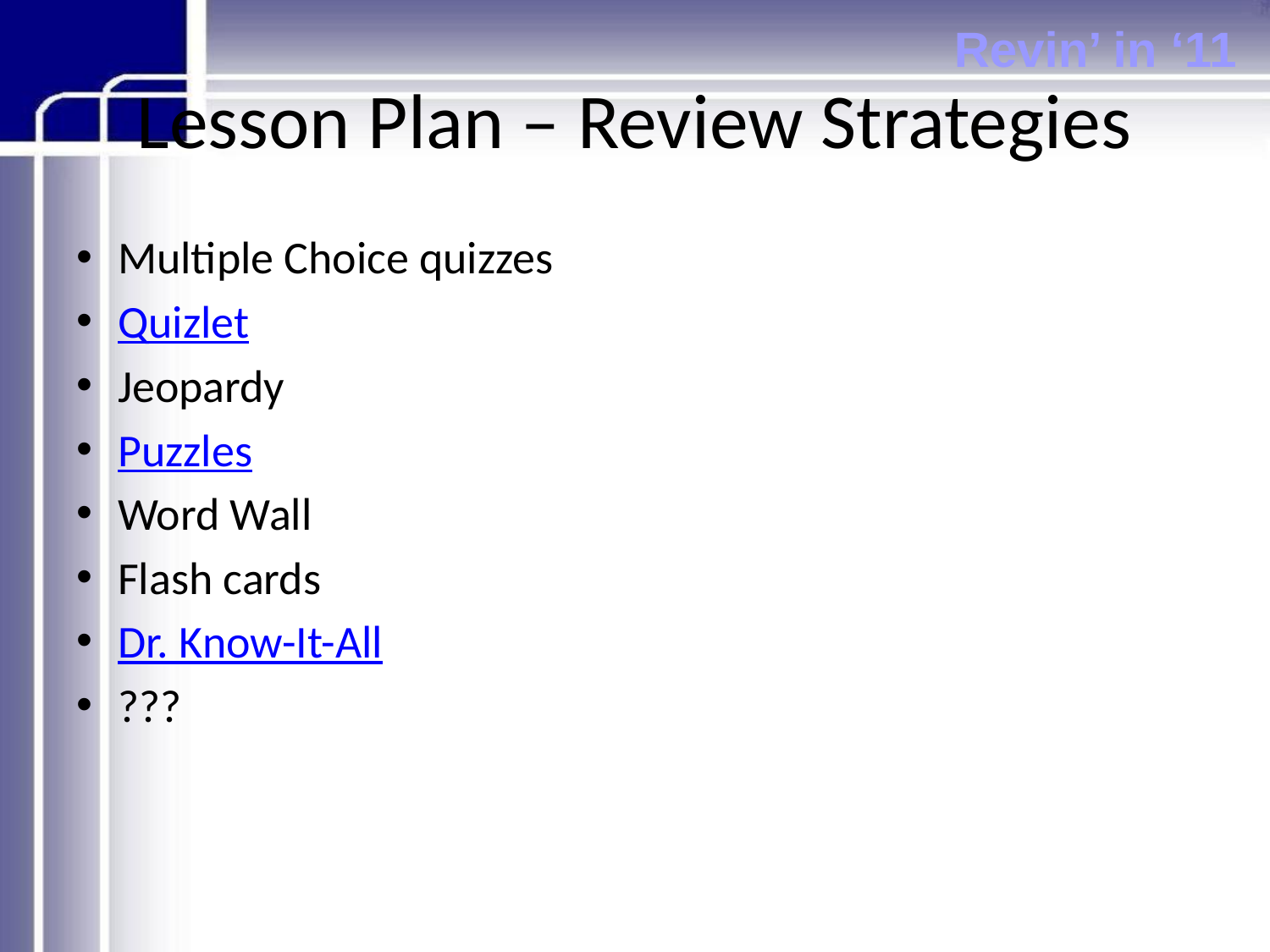

# Lesson Plan – Review Strategies
Multiple Choice quizzes
Quizlet
Jeopardy
Puzzles
Word Wall
Flash cards
Dr. Know-It-All
???